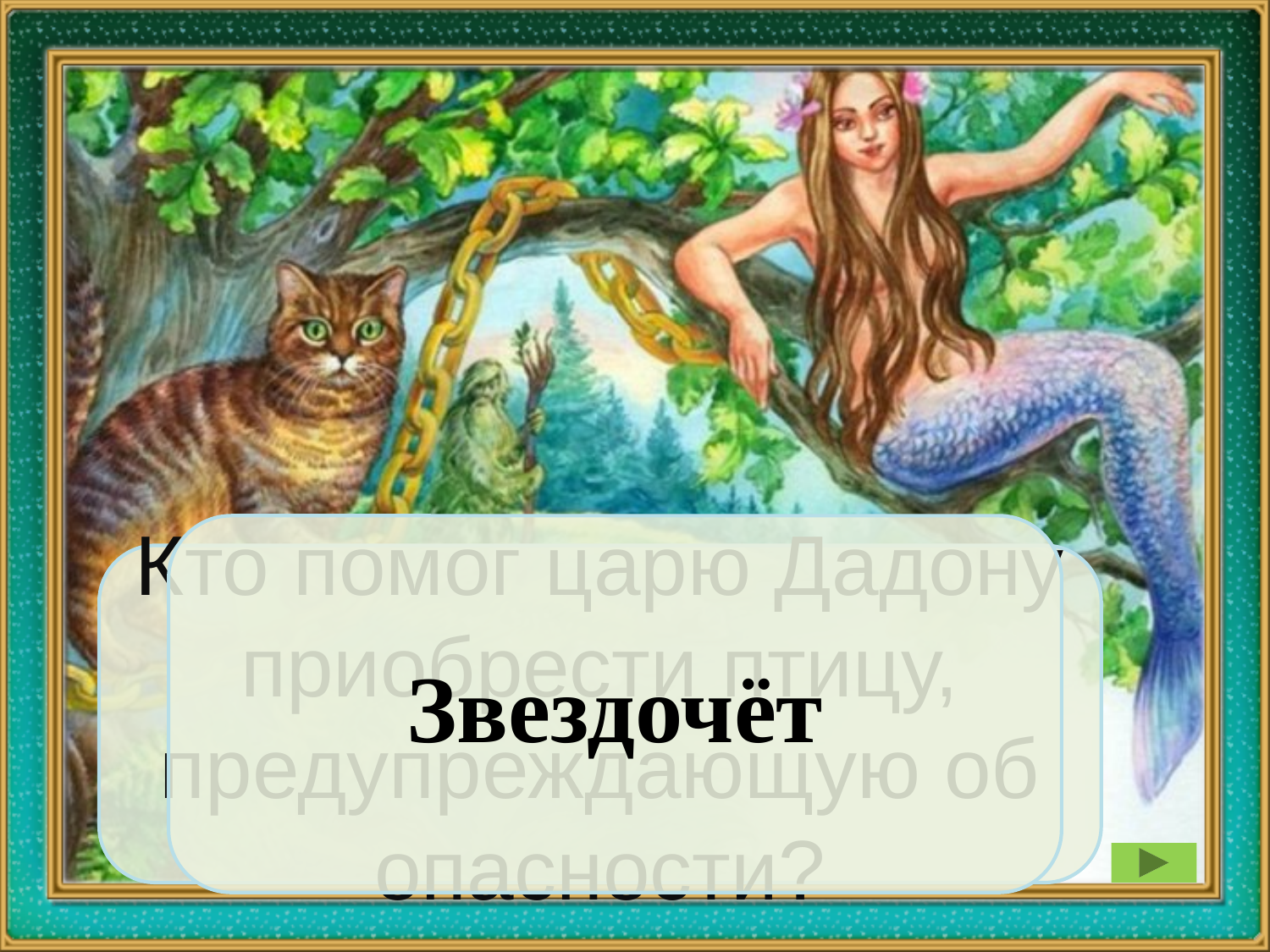

Звездочёт
Кто помог царю Дадону приобрести птицу, предупреждающую об опасности?